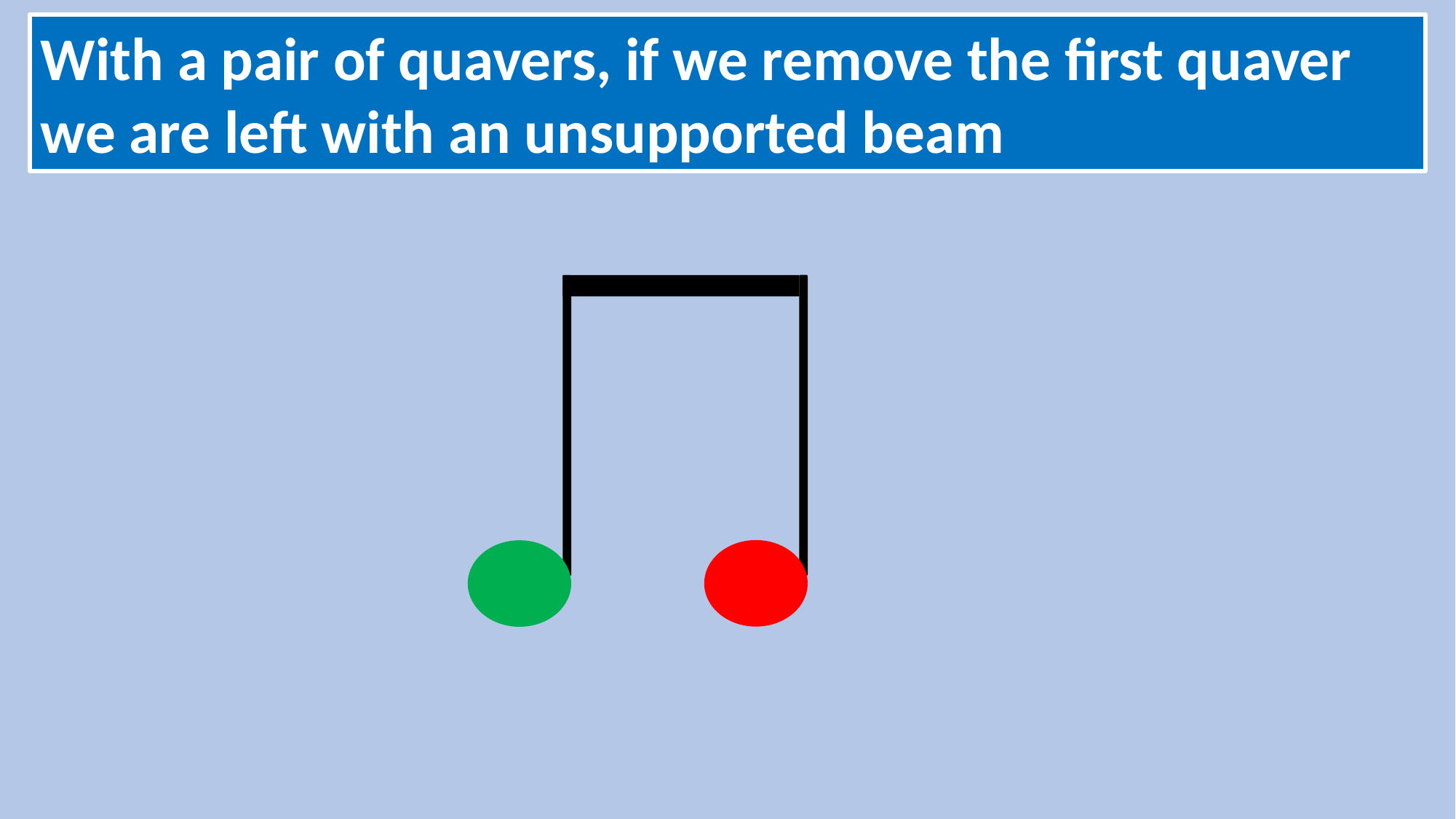

With a pair of quavers, if we remove the first quaver we are left with an unsupported beam